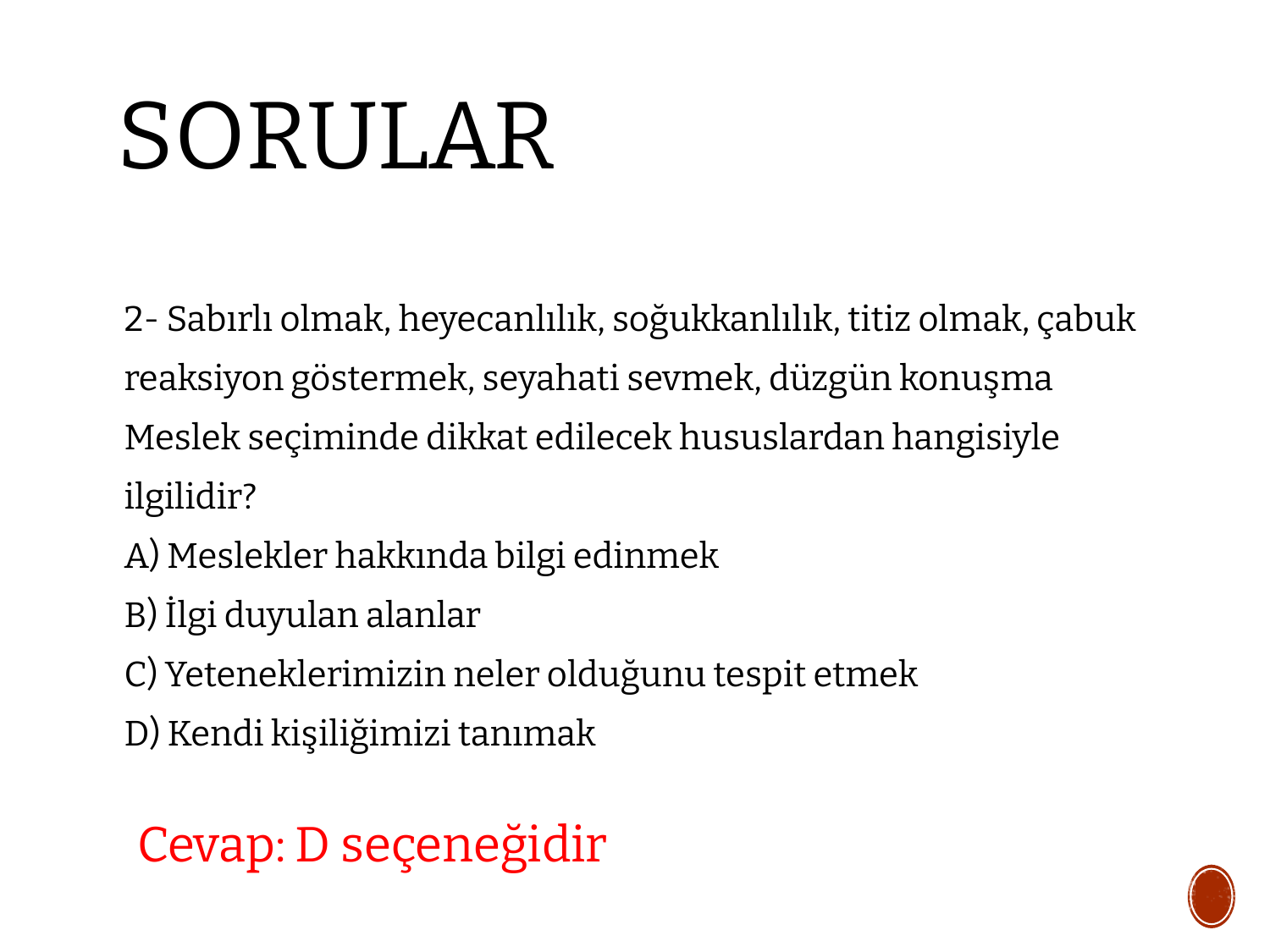

# sorular
2- Sabırlı olmak, heyecanlılık, soğukkanlılık, titiz olmak, çabuk
reaksiyon göstermek, seyahati sevmek, düzgün konuşma
Meslek seçiminde dikkat edilecek hususlardan hangisiyle
ilgilidir?
A) Meslekler hakkında bilgi edinmek
B) İlgi duyulan alanlar
C) Yeteneklerimizin neler olduğunu tespit etmek
D) Kendi kişiliğimizi tanımak
Cevap: D seçeneğidir